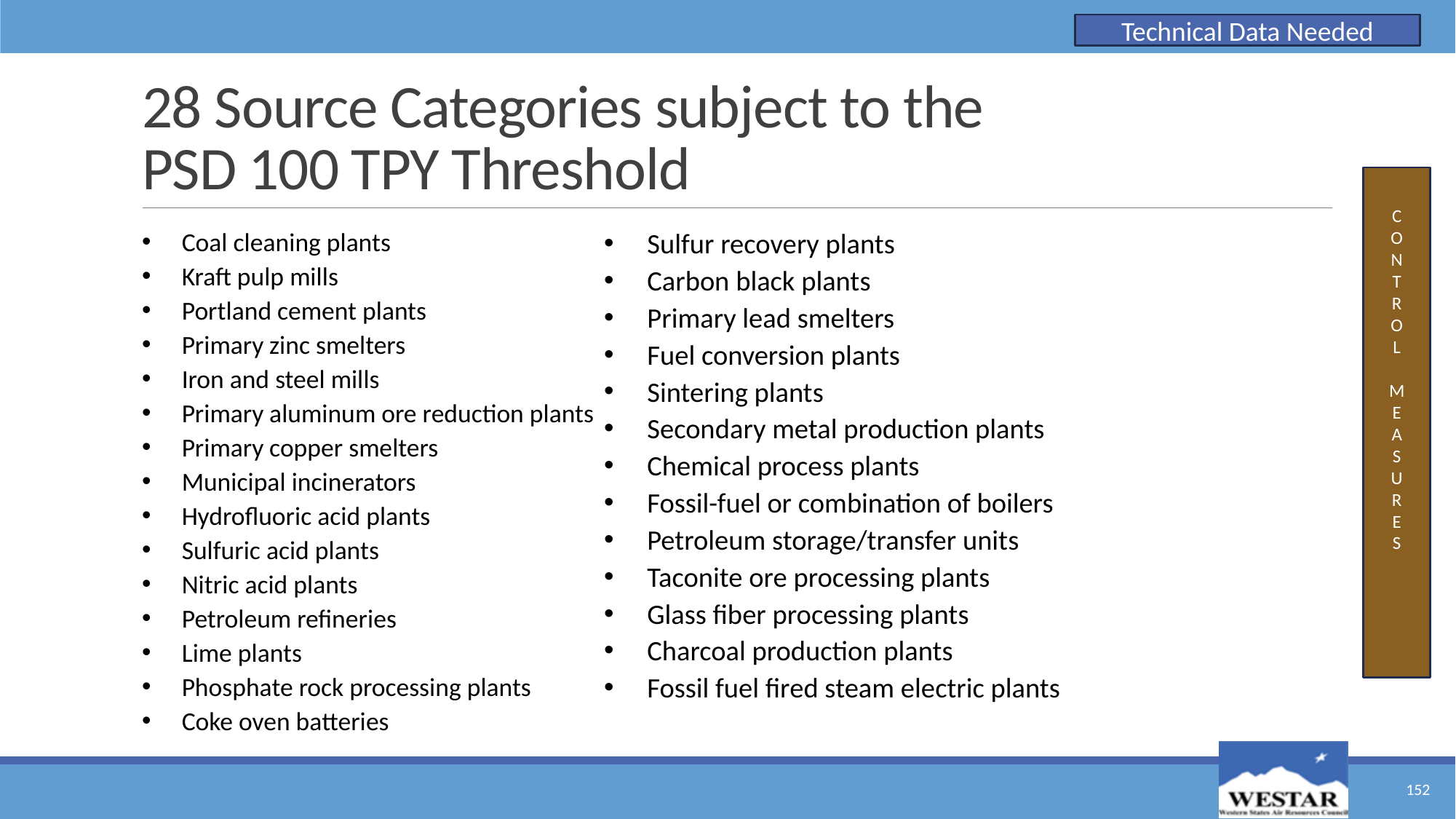

Technical Data Needed
# 28 Source Categories subject to the PSD 100 TPY Threshold
C
O
N
T
R
O
L

M
E
A
S
U
R
E
S

Coal cleaning plants
Kraft pulp mills
Portland cement plants
Primary zinc smelters
Iron and steel mills
Primary aluminum ore reduction plants
Primary copper smelters
Municipal incinerators
Hydrofluoric acid plants
Sulfuric acid plants
Nitric acid plants
Petroleum refineries
Lime plants
Phosphate rock processing plants
Coke oven batteries
Sulfur recovery plants
Carbon black plants
Primary lead smelters
Fuel conversion plants
Sintering plants
Secondary metal production plants
Chemical process plants
Fossil-fuel or combination of boilers
Petroleum storage/transfer units
Taconite ore processing plants
Glass fiber processing plants
Charcoal production plants
Fossil fuel fired steam electric plants
152